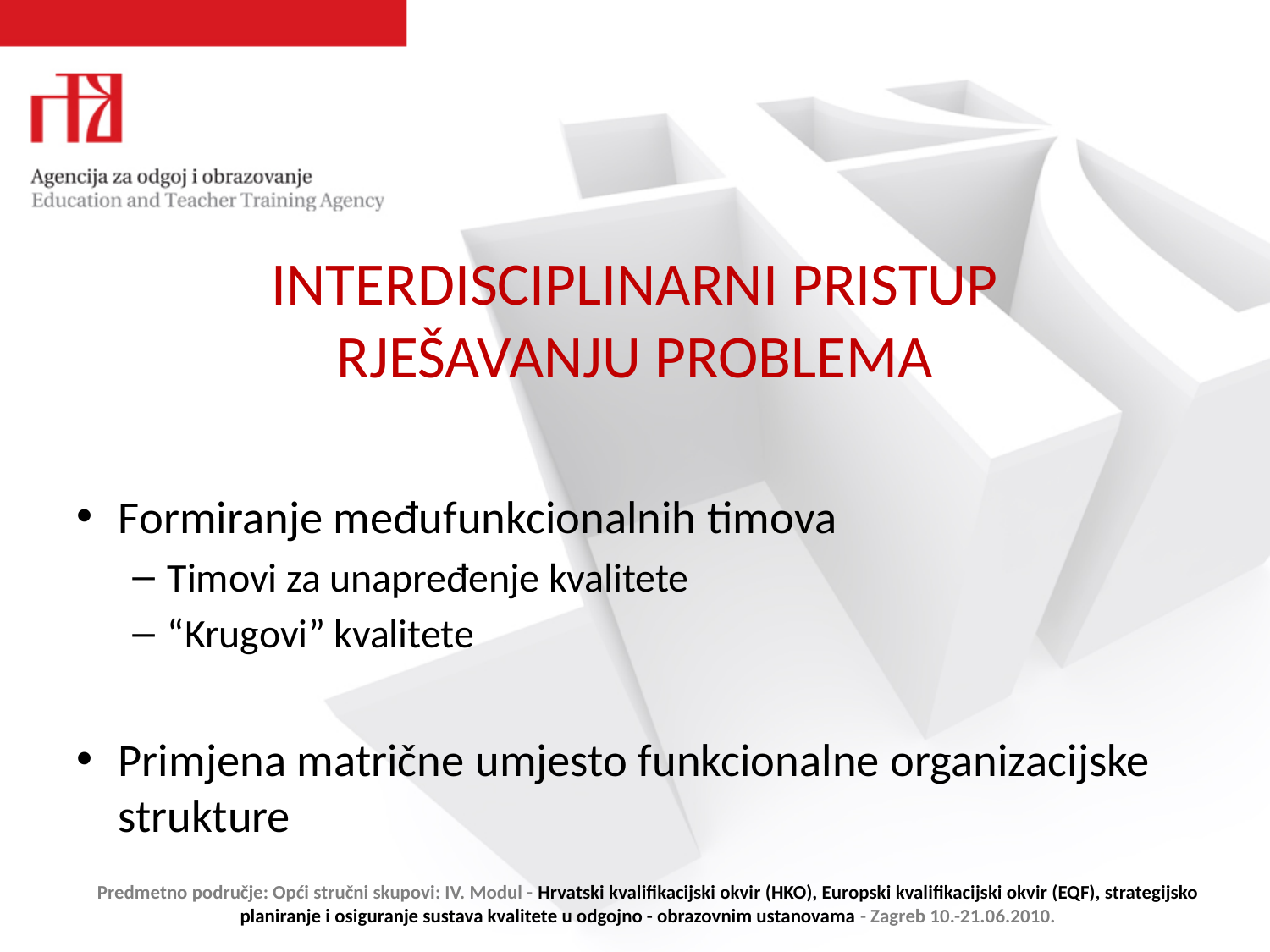

# INTERDISCIPLINARNI PRISTUP RJEŠAVANJU PROBLEMA

Formiranje međufunkcionalnih timova
Timovi za unapređenje kvalitete
“Krugovi” kvalitete

Primjena matrične umjesto funkcionalne organizacijske strukture